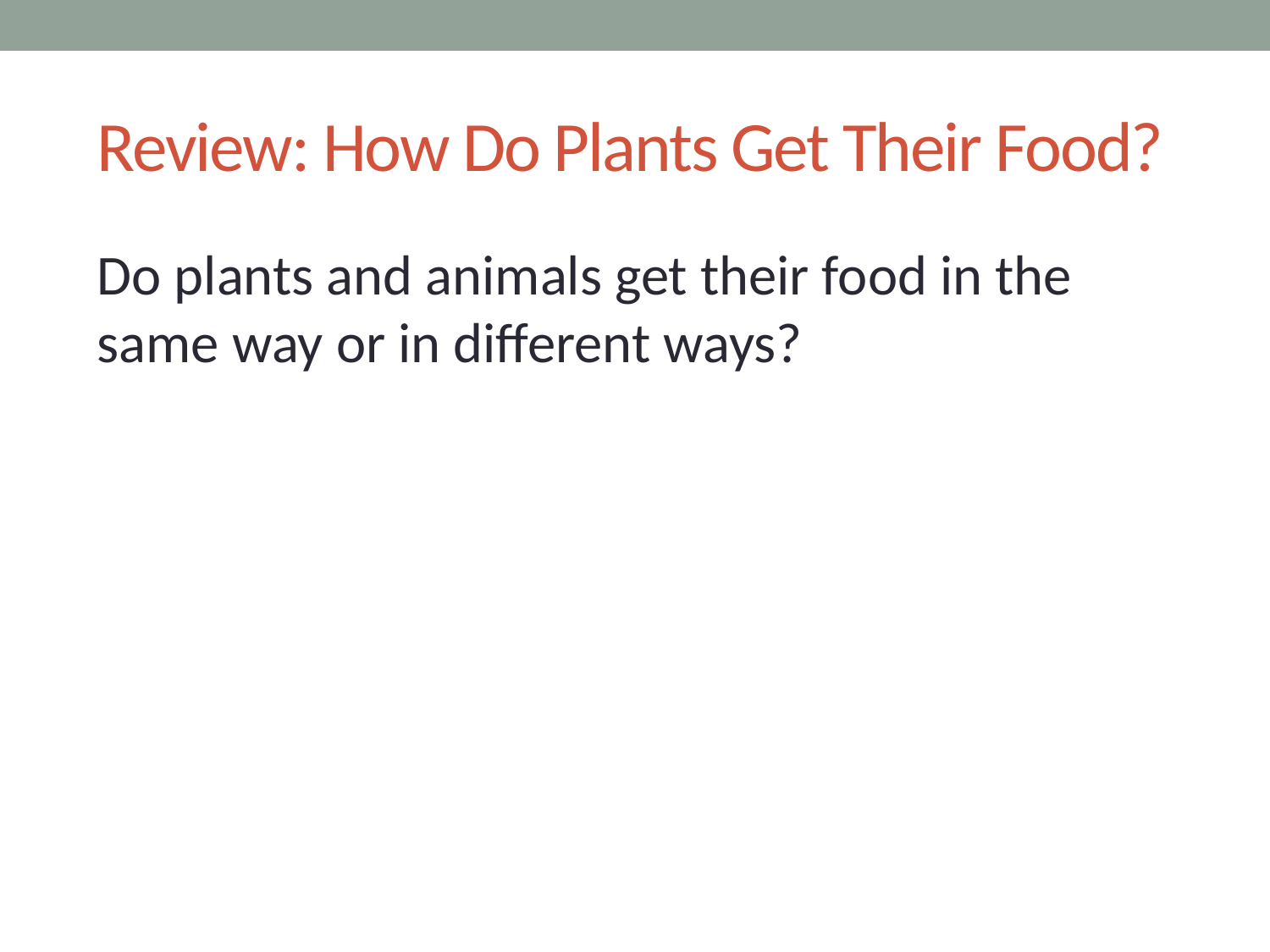

# Review: How Do Plants Get Their Food?
Do plants and animals get their food in the same way or in different ways?